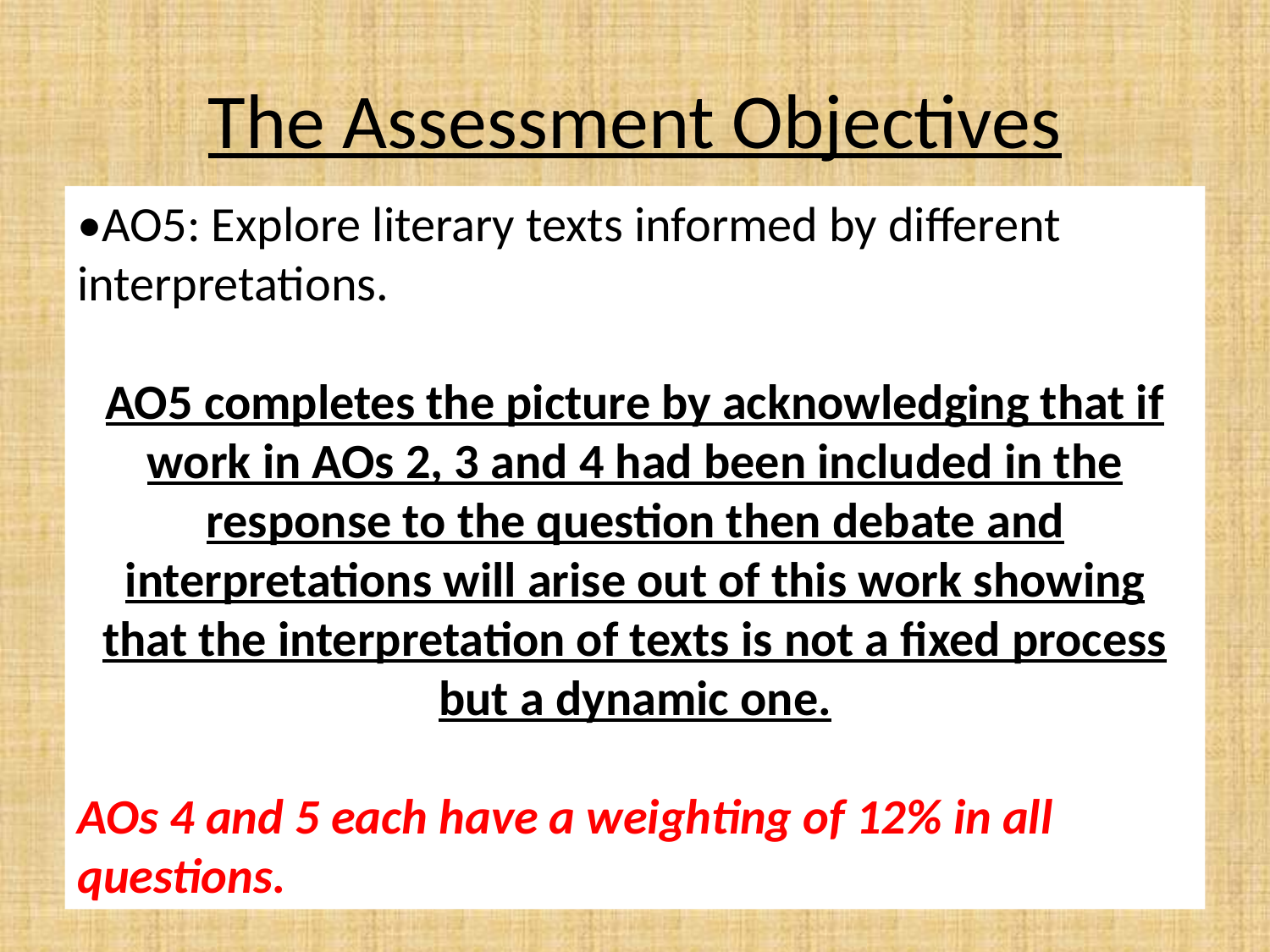

# The Assessment Objectives
•AO5: Explore literary texts informed by different interpretations.

AO5 completes the picture by acknowledging that if work in AOs 2, 3 and 4 had been included in the
response to the question then debate and interpretations will arise out of this work showing that the interpretation of texts is not a fixed process but a dynamic one.

AOs 4 and 5 each have a weighting of 12% in all questions.